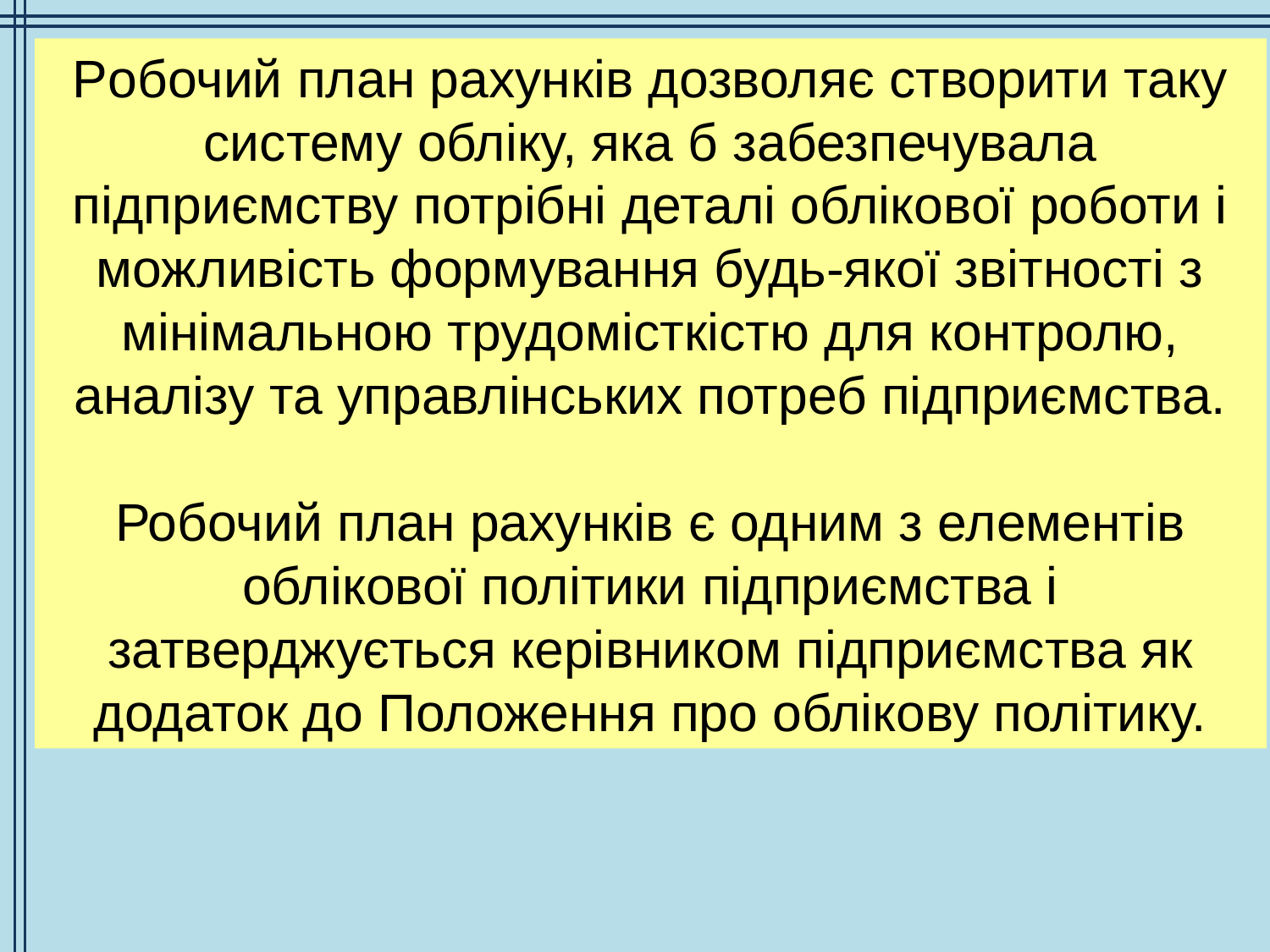

Робочий план рахунків дозволяє створити таку систему обліку, яка б забезпечувала підприємству потрібні деталі облікової роботи і можливість формування будь-якої звітності з мінімальною трудомісткістю для контролю, аналізу та управлінських потреб підприємства.

Робочий план рахунків є одним з елементів облікової політики підприємства і затверджується керівником підприємства як додаток до Положення про облікову політику.